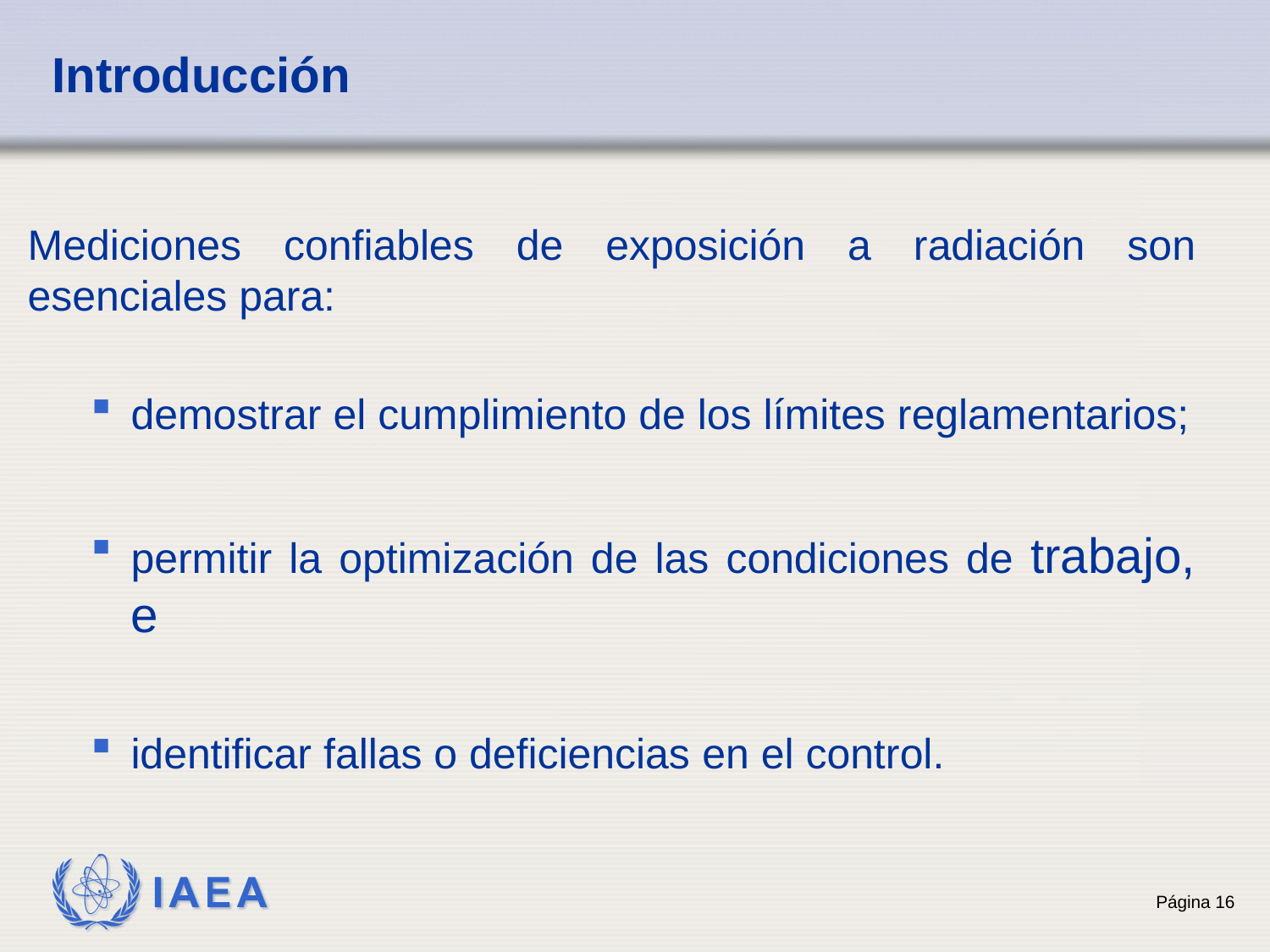

# Introducción
Mediciones confiables de exposición a radiación son esenciales para:

demostrar el cumplimiento de los límites reglamentarios;

permitir la optimización de las condiciones de trabajo, e

identificar fallas o deficiencias en el control.
16